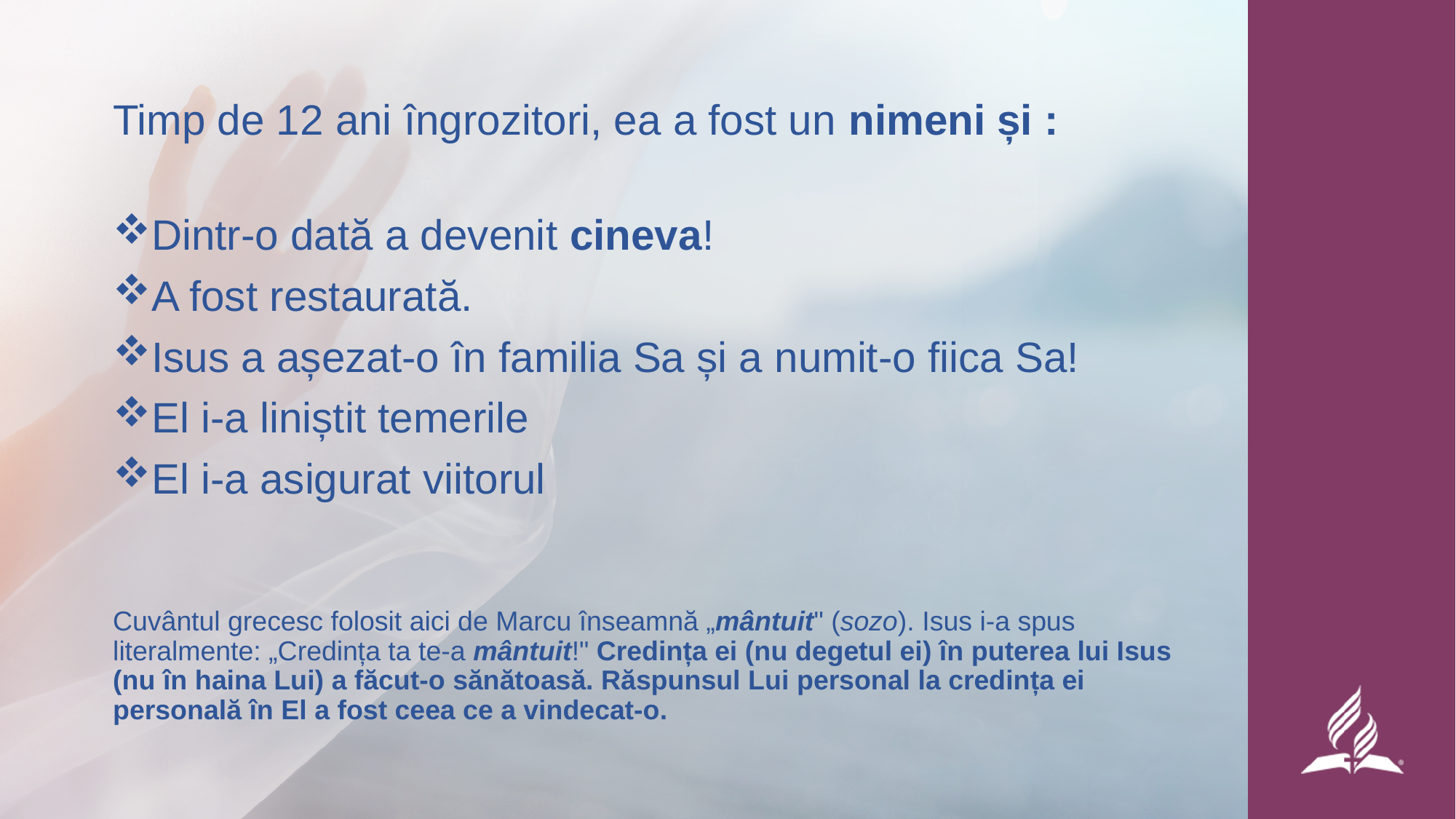

Timp de 12 ani îngrozitori, ea a fost un nimeni și :

Dintr-o dată a devenit cineva!
A fost restaurată.
Isus a așezat-o în familia Sa și a numit-o fiica Sa!
El i-a liniștit temerile
El i-a asigurat viitorul

Cuvântul grecesc folosit aici de Marcu înseamnă „mântuit" (sozo). Isus i-a spus literalmente: „Credința ta te-a mântuit!" Credința ei (nu degetul ei) în puterea lui Isus (nu în haina Lui) a făcut-o sănătoasă. Răspunsul Lui personal la credința ei personală în El a fost ceea ce a vindecat-o.